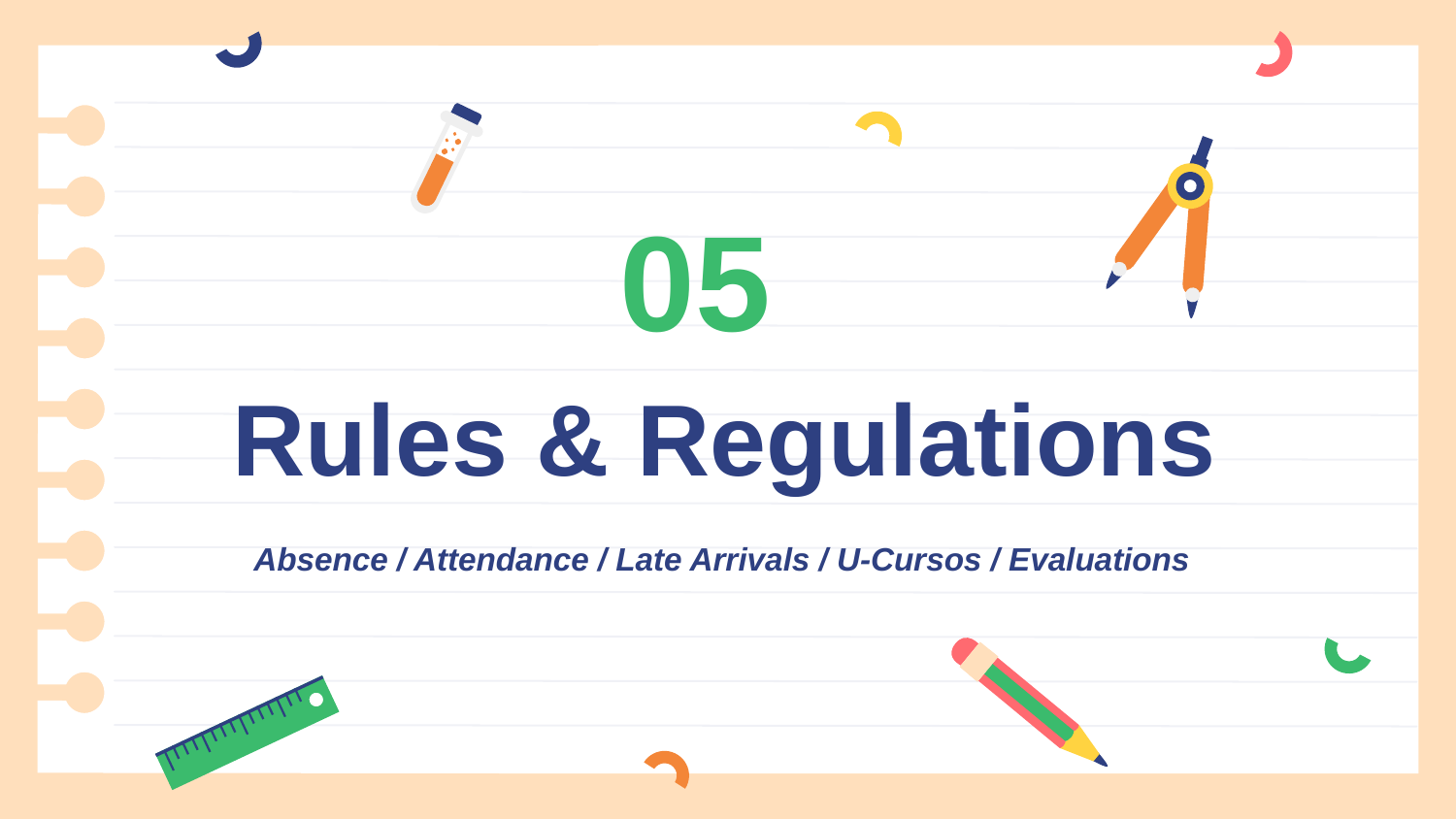

05
# Rules & Regulations
Absence / Attendance / Late Arrivals / U-Cursos / Evaluations